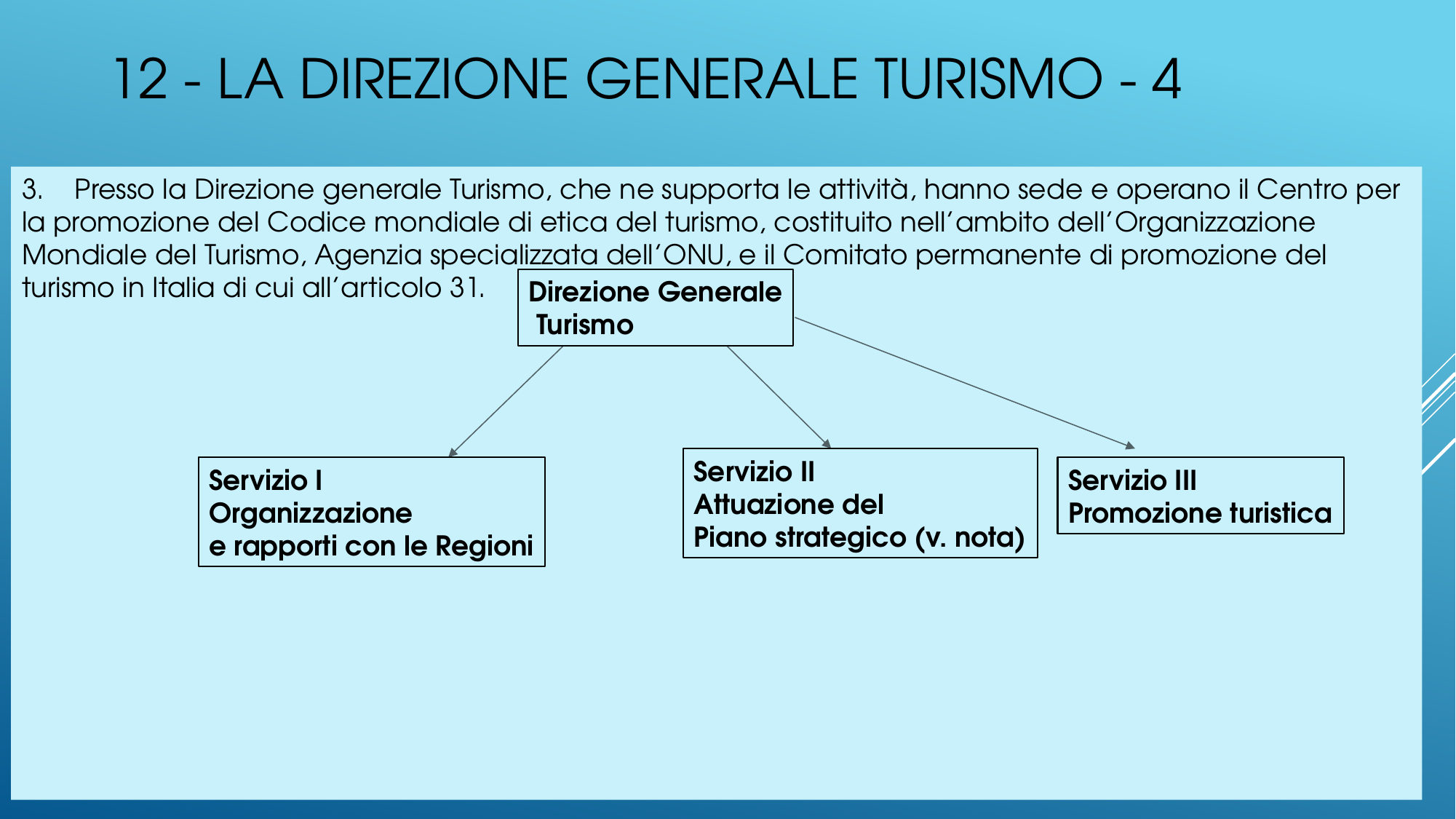

# 12 - LA DIREZIONE GENERALE turismo - 4
3.    Presso la Direzione generale Turismo, che ne supporta le attività, hanno sede e operano il Centro per la promozione del Codice mondiale di etica del turismo, costituito nell’ambito dell’Organizzazione Mondiale del Turismo, Agenzia specializzata dell’ONU, e il Comitato permanente di promozione del turismo in Italia di cui all’articolo 31.

Direzione Generale
 Turismo
Servizio II
Attuazione del
Piano strategico (v. nota)
Servizio I
Organizzazione
e rapporti con le Regioni
Servizio III
Promozione turistica